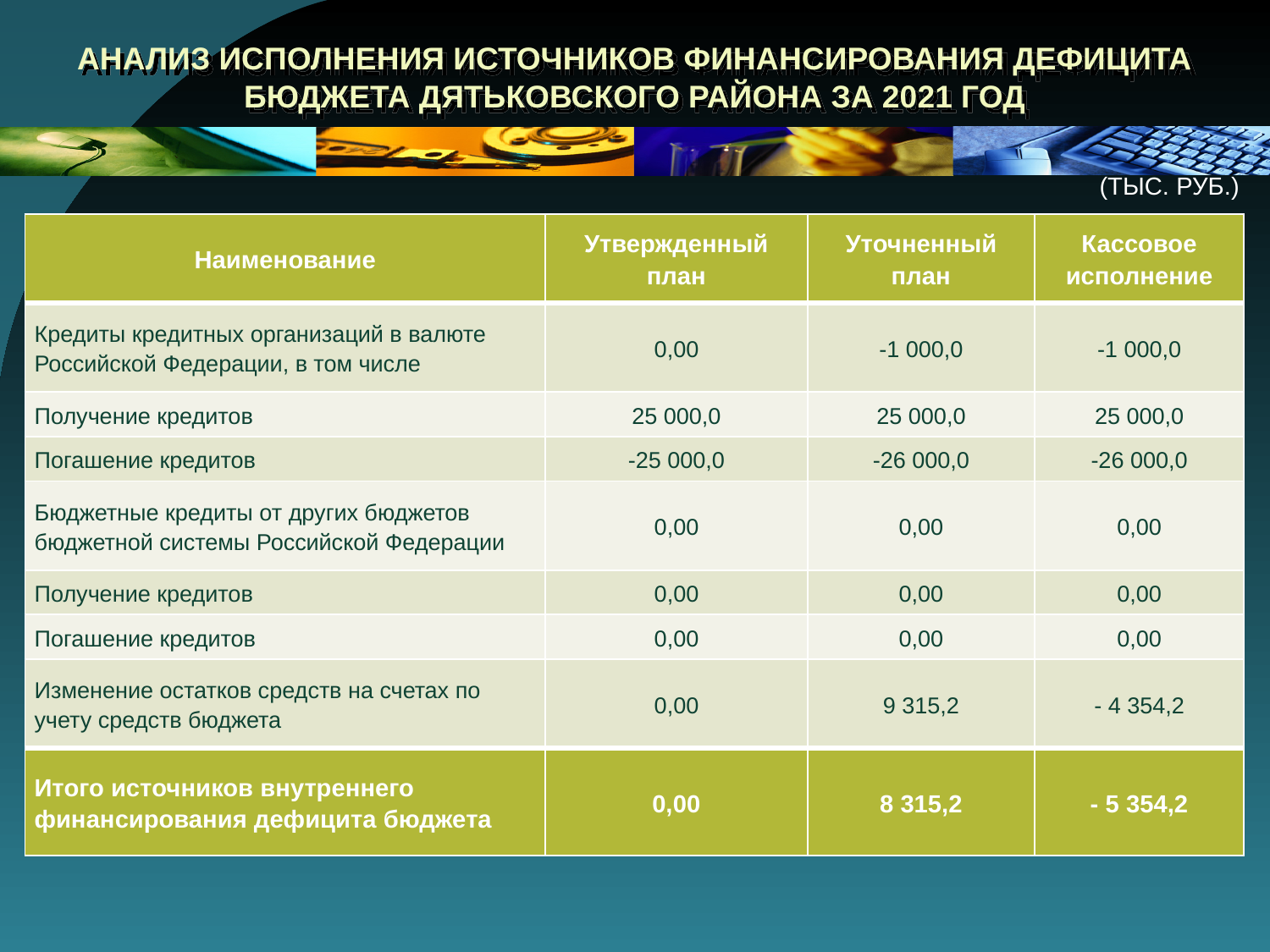

# АНАЛИЗ ИСПОЛНЕНИЯ ИСТОЧНИКОВ ФИНАНСИРОВАНИЯ ДЕФИЦИТА БЮДЖЕТА ДЯТЬКОВСКОГО РАЙОНА ЗА 2021 ГОД
(ТЫС. РУБ.)
| Наименование | Утвержденный план | Уточненный план | Кассовое исполнение |
| --- | --- | --- | --- |
| Кредиты кредитных организаций в валюте Российской Федерации, в том числе | 0,00 | -1 000,0 | -1 000,0 |
| Получение кредитов | 25 000,0 | 25 000,0 | 25 000,0 |
| Погашение кредитов | -25 000,0 | -26 000,0 | -26 000,0 |
| Бюджетные кредиты от других бюджетов бюджетной системы Российской Федерации | 0,00 | 0,00 | 0,00 |
| Получение кредитов | 0,00 | 0,00 | 0,00 |
| Погашение кредитов | 0,00 | 0,00 | 0,00 |
| Изменение остатков средств на счетах по учету средств бюджета | 0,00 | 9 315,2 | - 4 354,2 |
| Итого источников внутреннего финансирования дефицита бюджета | 0,00 | 8 315,2 | - 5 354,2 |